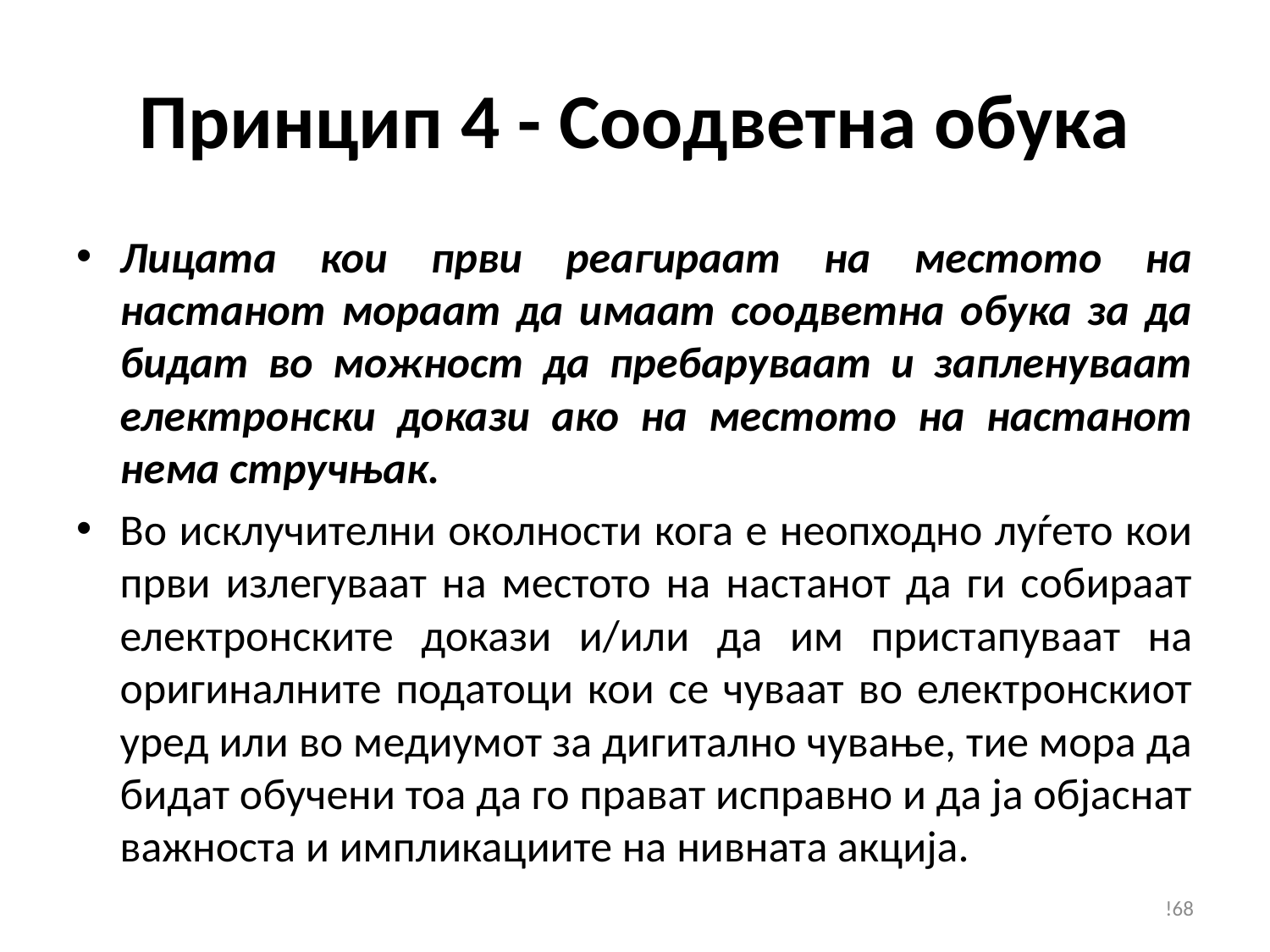

# Принцип 4 - Соодветна обука
Лицата кои први реагираат на местото на настанот мораат да имаат соодветна обука за да бидат во можност да пребаруваат и запленуваат електронски докази ако на местото на настанот нема стручњак.
Во исклучителни околности кога е неопходно луѓето кои први излегуваат на местото на настанот да ги собираат електронските докази и/или да им пристапуваат на оригиналните податоци кои се чуваат во електронскиот уред или во медиумот за дигитално чување, тие мора да бидат обучени тоа да го прават исправно и да ја објаснат важноста и импликациите на нивната акција.

!68